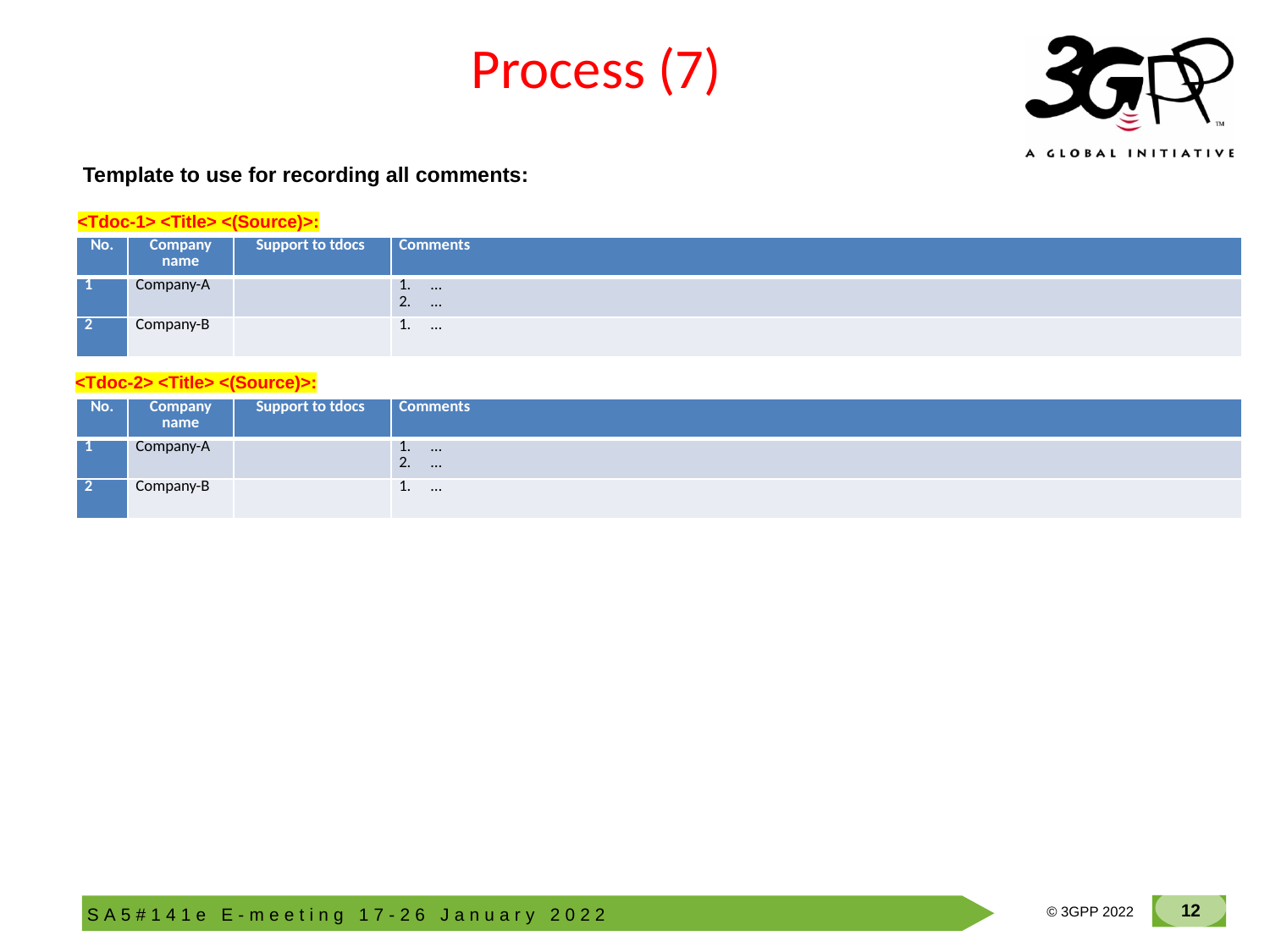

# Process (7)
Template to use for recording all comments:
<Tdoc-1> <Title> <(Source)>:
| No. | Company name | Support to tdocs | Comments |
| --- | --- | --- | --- |
| 1 | Company-A |  | … … |
| 2 | Company-B |  | … |
<Tdoc-2> <Title> <(Source)>:
| No. | Company name | Support to tdocs | Comments |
| --- | --- | --- | --- |
| 1 | Company-A |  | … … |
| 2 | Company-B |  | … |